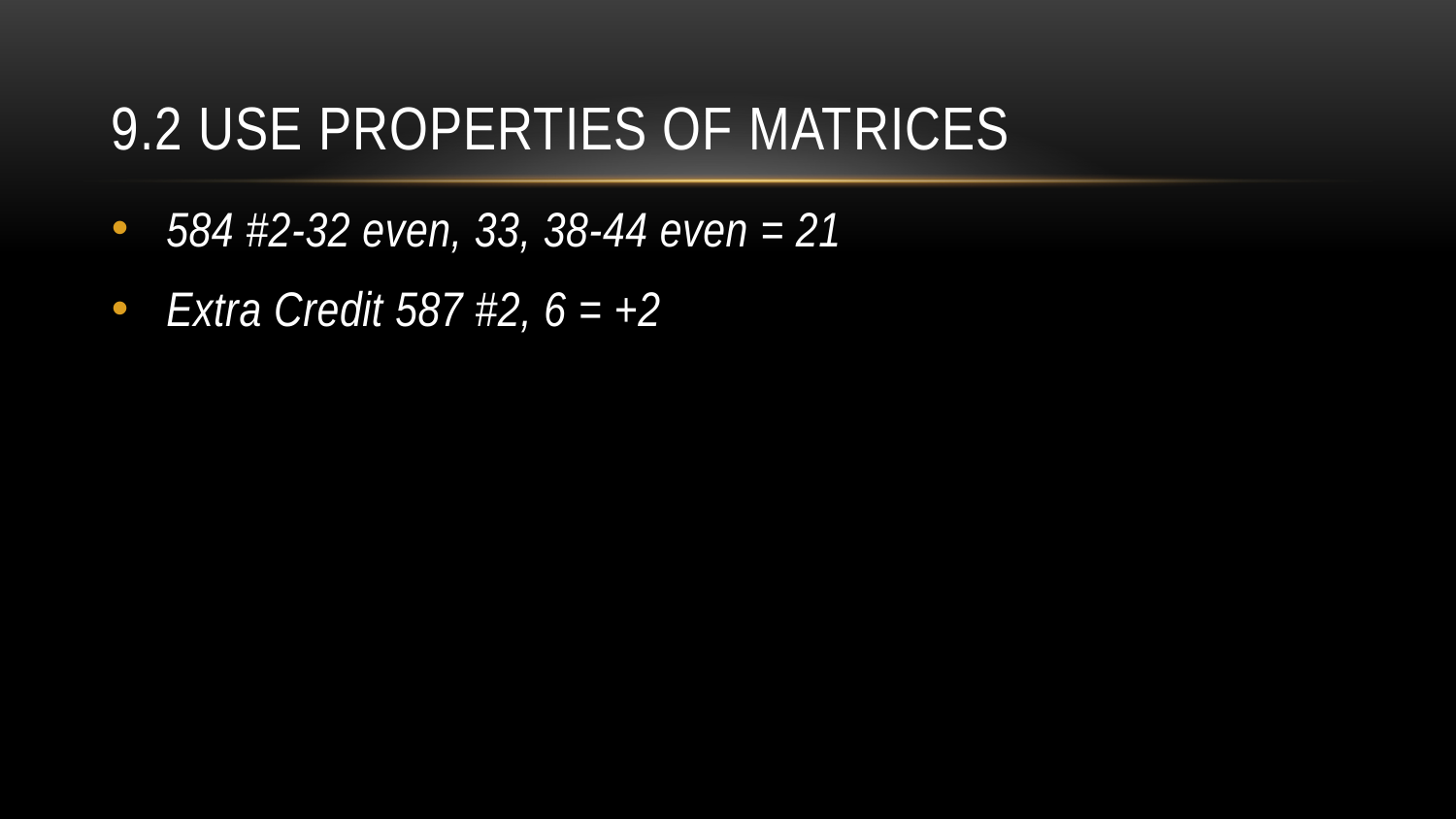

# 9.2 Use Properties of Matrices
584 #2-32 even, 33, 38-44 even = 21
Extra Credit 587 #2, 6 = +2